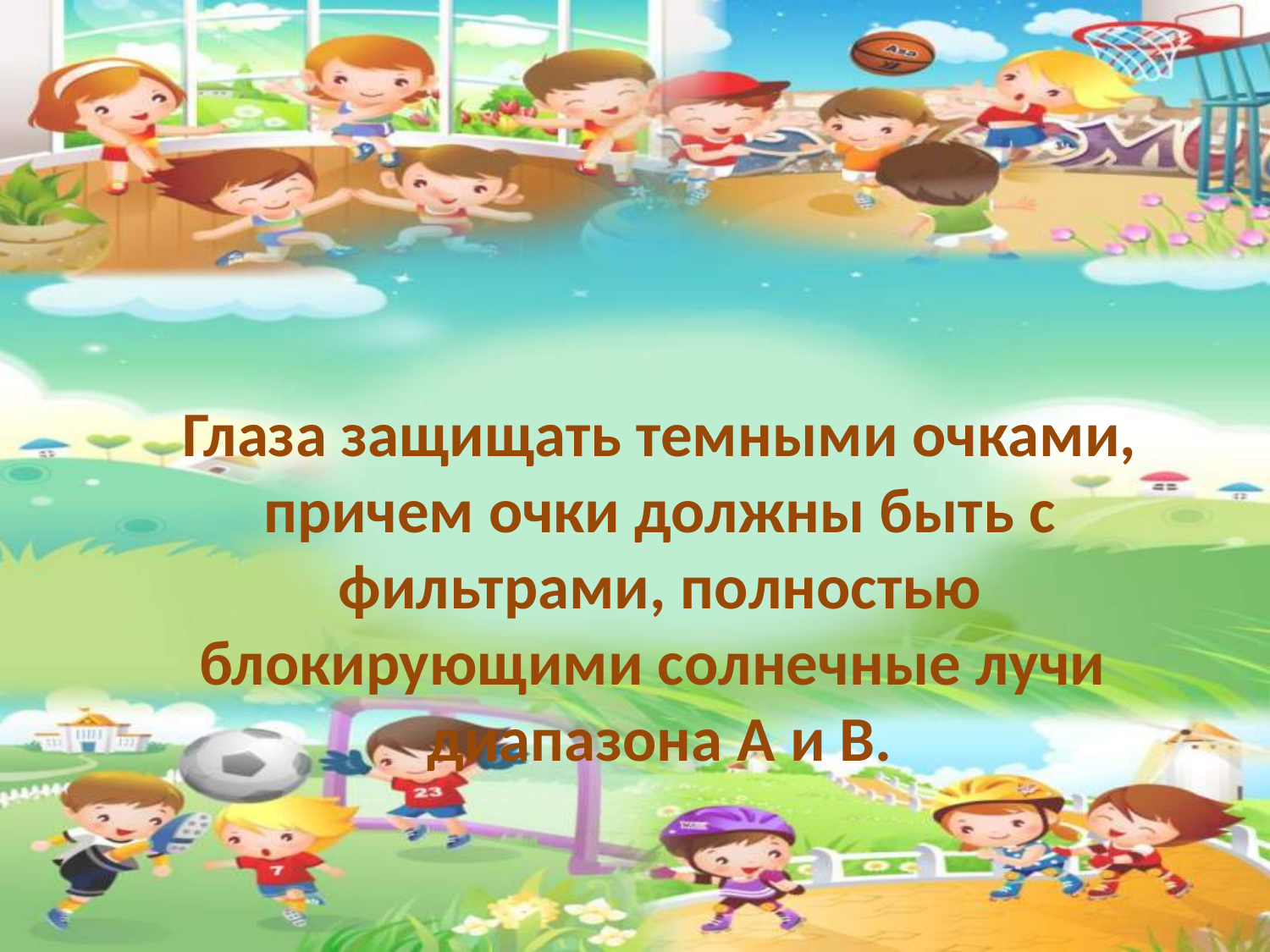

Глаза защищать темными очками, причем очки должны быть с фильтрами, полностью блокирующими солнечные лучи  диапазона А и В.